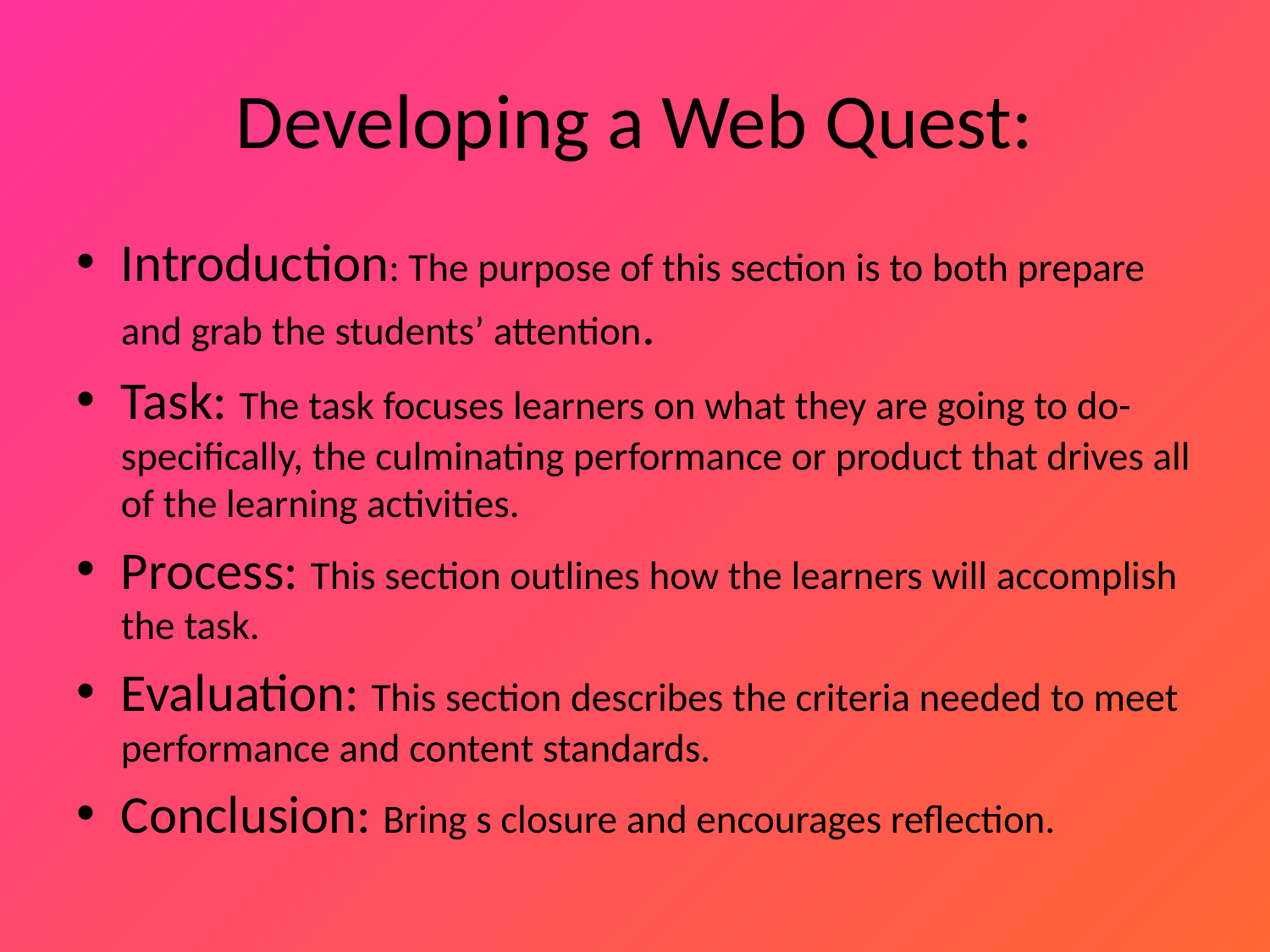

# Developing a Web Quest:
Introduction: The purpose of this section is to both prepare and grab the students’ attention.
Task: The task focuses learners on what they are going to do-specifically, the culminating performance or product that drives all of the learning activities.
Process: This section outlines how the learners will accomplish the task.
Evaluation: This section describes the criteria needed to meet performance and content standards.
Conclusion: Bring s closure and encourages reflection.